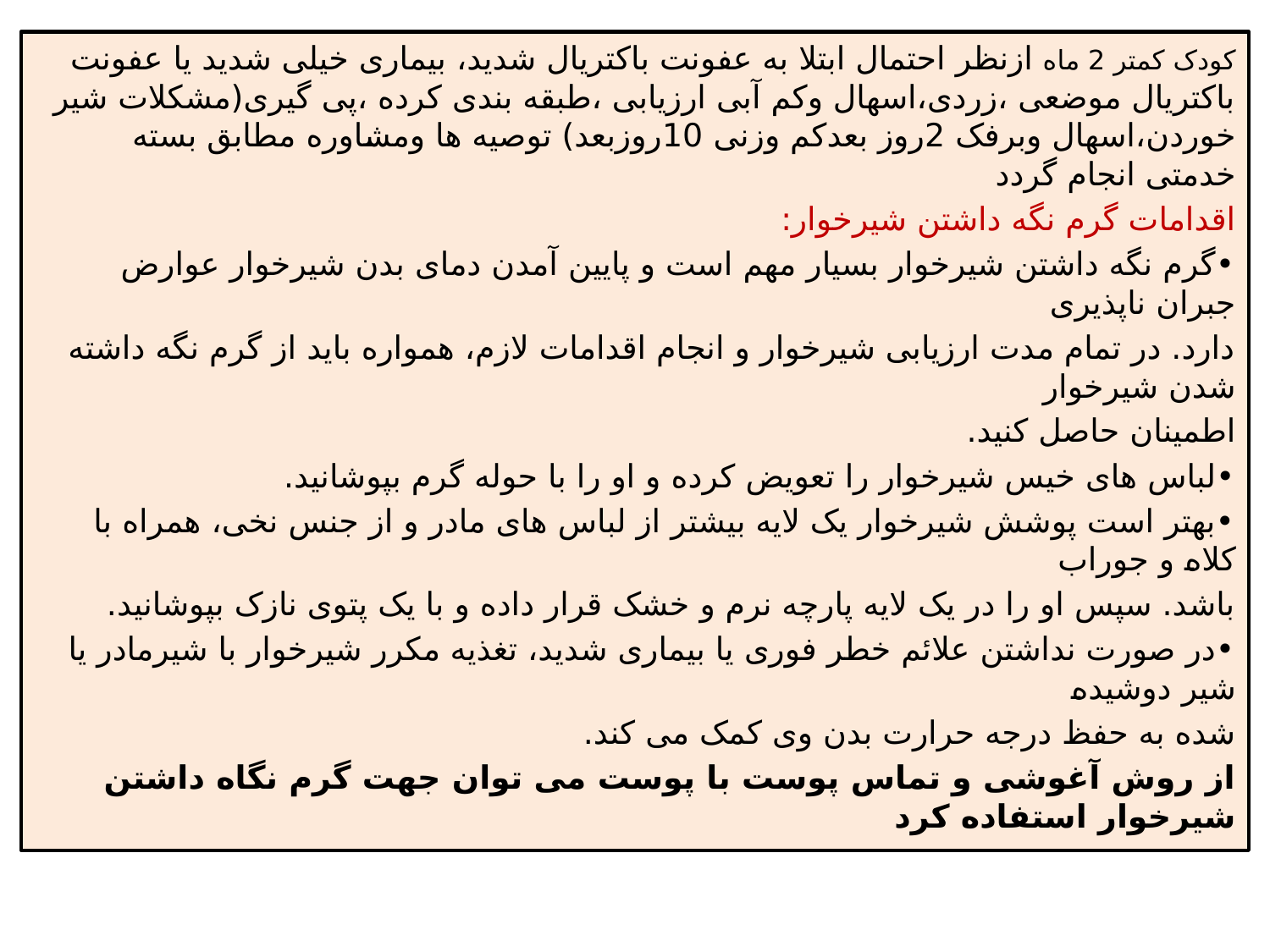

کودک کمتر 2 ماه ازنظر احتمال ابتلا به عفونت باکتریال شدید، بیماری خیلی شدید یا عفونت باکتریال موضعی ،زردی،اسهال وکم آبی ارزیابی ،طبقه بندی کرده ،پی گیری(مشکلات شیر خوردن،اسهال وبرفک 2روز بعدکم وزنی 10روزبعد) توصیه ها ومشاوره مطابق بسته خدمتی انجام گردد
اقدامات گرم نگه داشتن شیرخوار:
•گرم نگه داشتن شیرخوار بسیار مهم است و پایین آمدن دمای بدن شیرخوار عوارض جبران ناپذیری
دارد. در تمام مدت ارزیابی شیرخوار و انجام اقدامات لازم، همواره باید از گرم نگه داشته شدن شیرخوار
اطمینان حاصل کنید.
•لباس های خیس شیرخوار را تعویض کرده و او را با حوله گرم بپوشانید.
•بهتر است پوشش شیرخوار یک لایه بیشتر از لباس هاى مادر و از جنس نخى، همراه با کلاه و جوراب
باشد. سپس او را در یک لایه پارچه نرم و خشک قرار داده و با یک پتوى نازک بپوشانید.
•در صورت نداشتن علائم خطر فورى یا بیمارى شدید، تغذیه مکرر شیرخوار با شیرمادر یا شیر دوشیده
شده به حفظ درجه حرارت بدن وى کمک می کند.
از روش آغوشى و تماس پوست با پوست می توان جهت گرم نگاه داشتن شیرخوار استفاده کرد